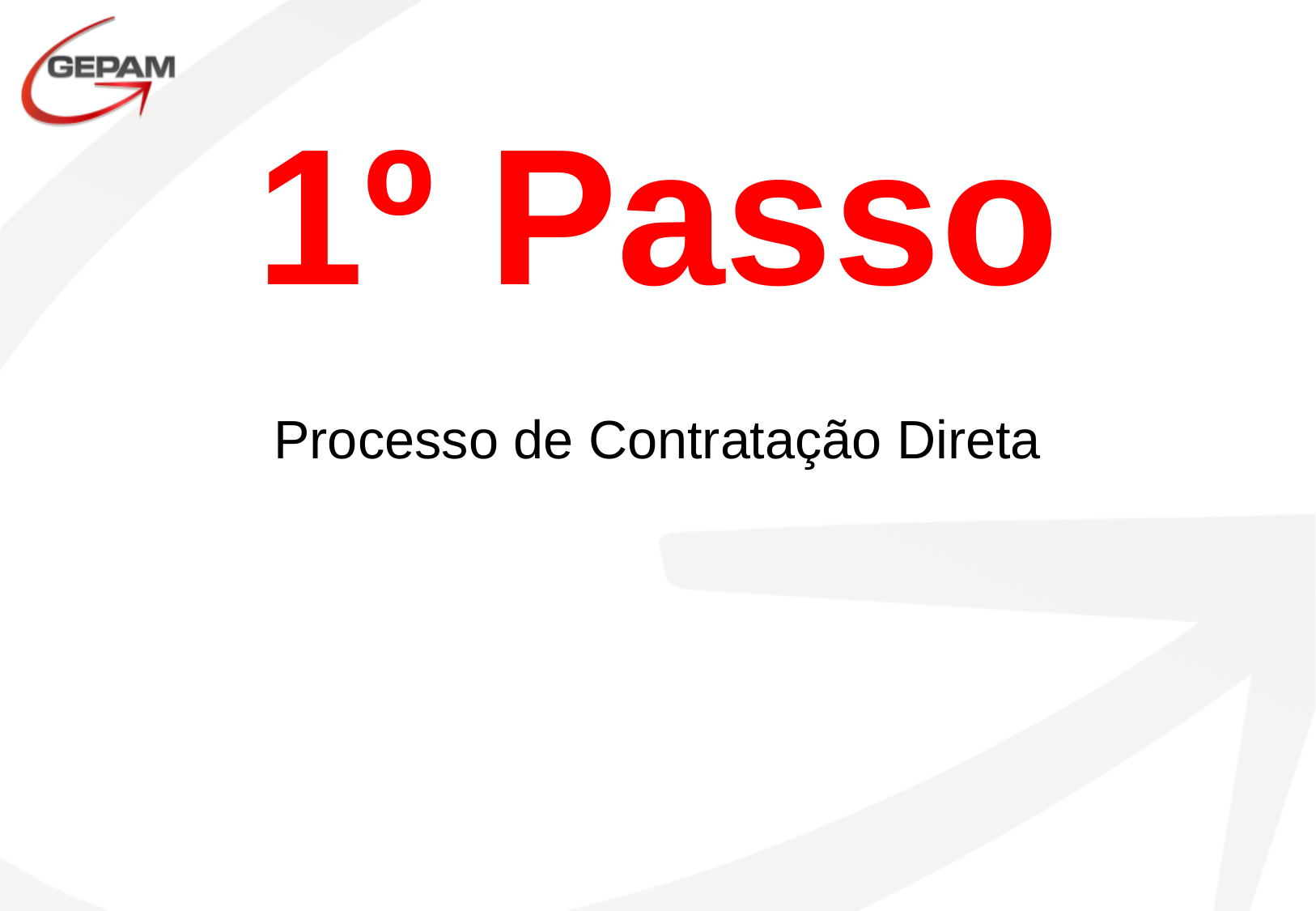

# 1º Passo
Processo de Contratação Direta